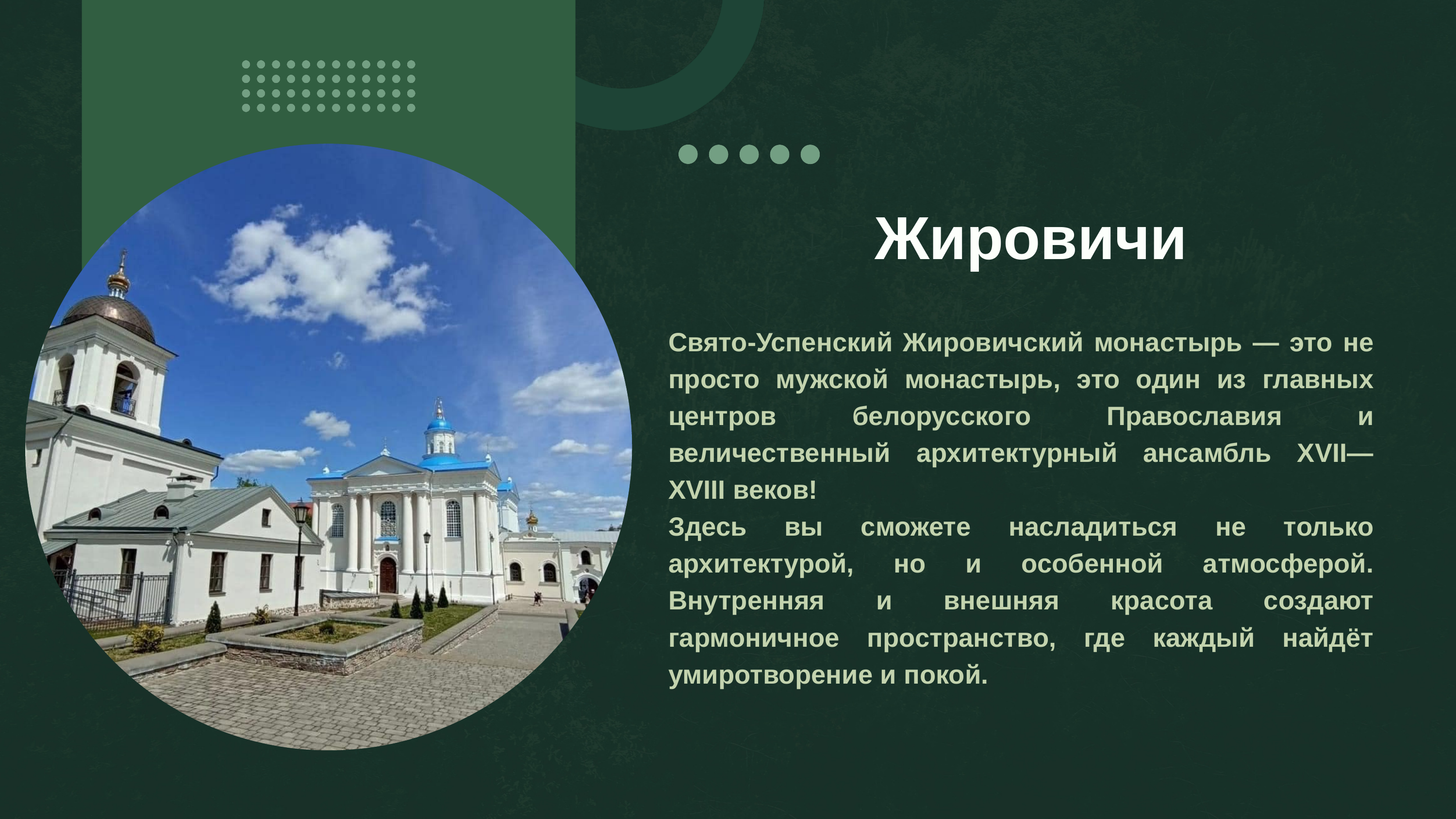

Жировичи
Свято-Успенский Жировичский монастырь — это не просто мужской монастырь, это один из главных центров белорусского Православия и величественный архитектурный ансамбль XVII—XVIII веков!
Здесь вы сможете насладиться не только архитектурой, но и особенной атмосферой. Внутренняя и внешняя красота создают гармоничное пространство, где каждый найдёт умиротворение и покой.